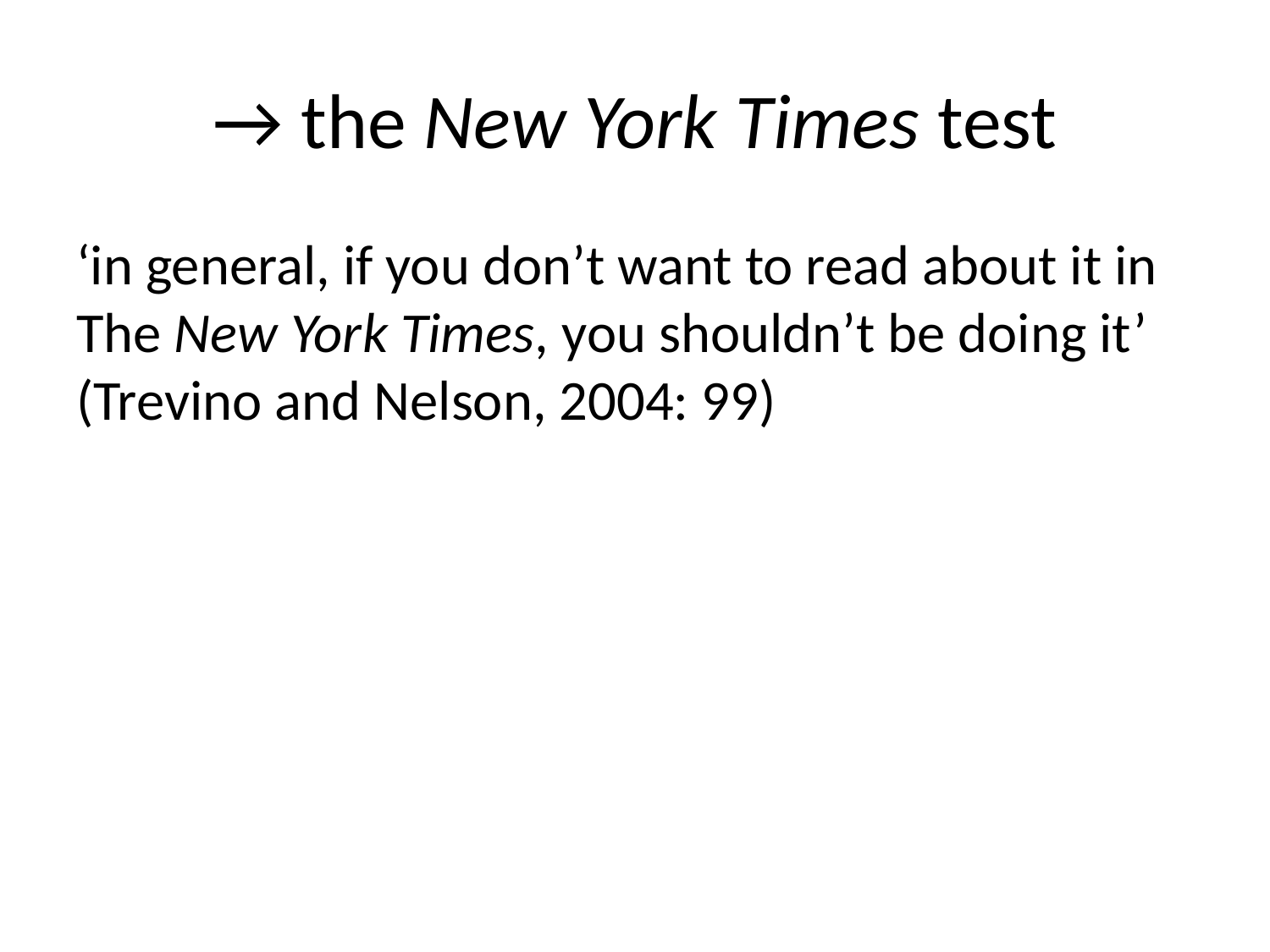

# → the New York Times test
‘in general, if you don’t want to read about it in The New York Times, you shouldn’t be doing it’ (Trevino and Nelson, 2004: 99)